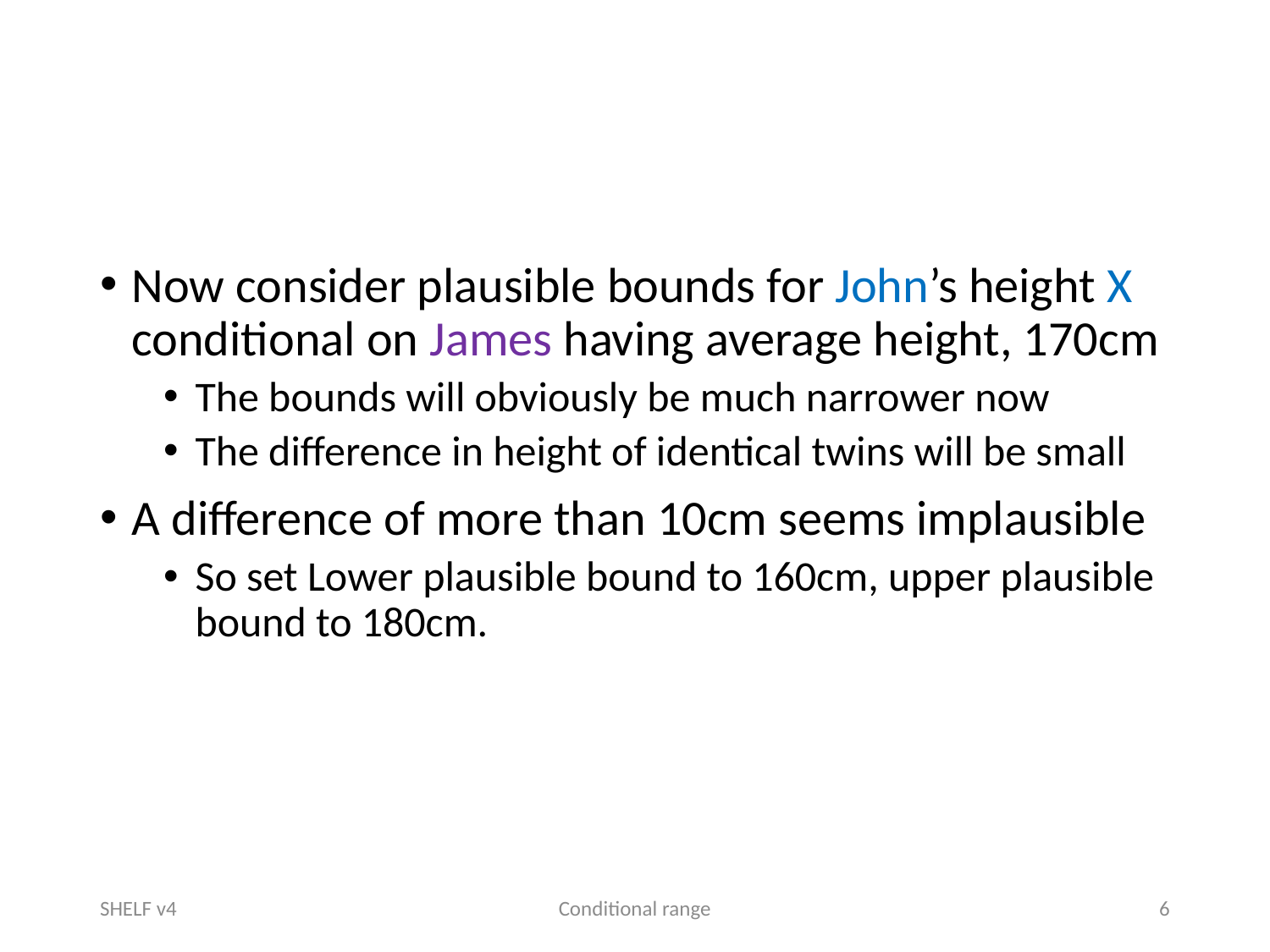

#
Now consider plausible bounds for John’s height X conditional on James having average height, 170cm
The bounds will obviously be much narrower now
The difference in height of identical twins will be small
A difference of more than 10cm seems implausible
So set Lower plausible bound to 160cm, upper plausible bound to 180cm.
SHELF v4
Conditional range
6